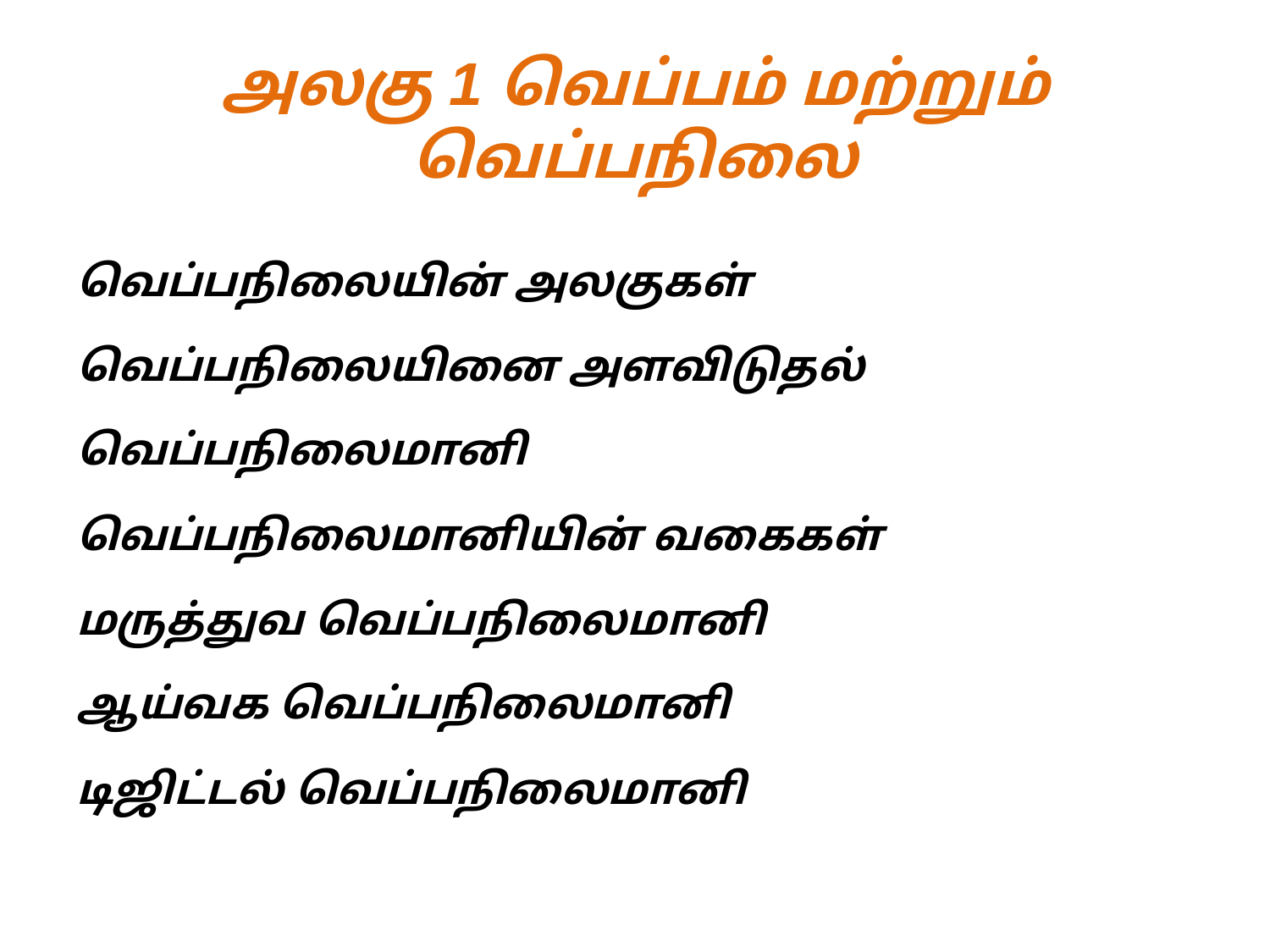

# அலகு 1 வெப்பம் மற்றும் வெப்பநிலை
வெப்பநிலையின் அலகுகள்
வெப்பநிலையினை அளவிடுதல்
வெப்பநிலைமானி
வெப்பநிலைமானியின் வகைகள்
மருத்துவ வெப்பநிலைமானி
ஆய்வக வெப்பநிலைமானி
டிஜிட்டல் வெப்பநிலைமானி